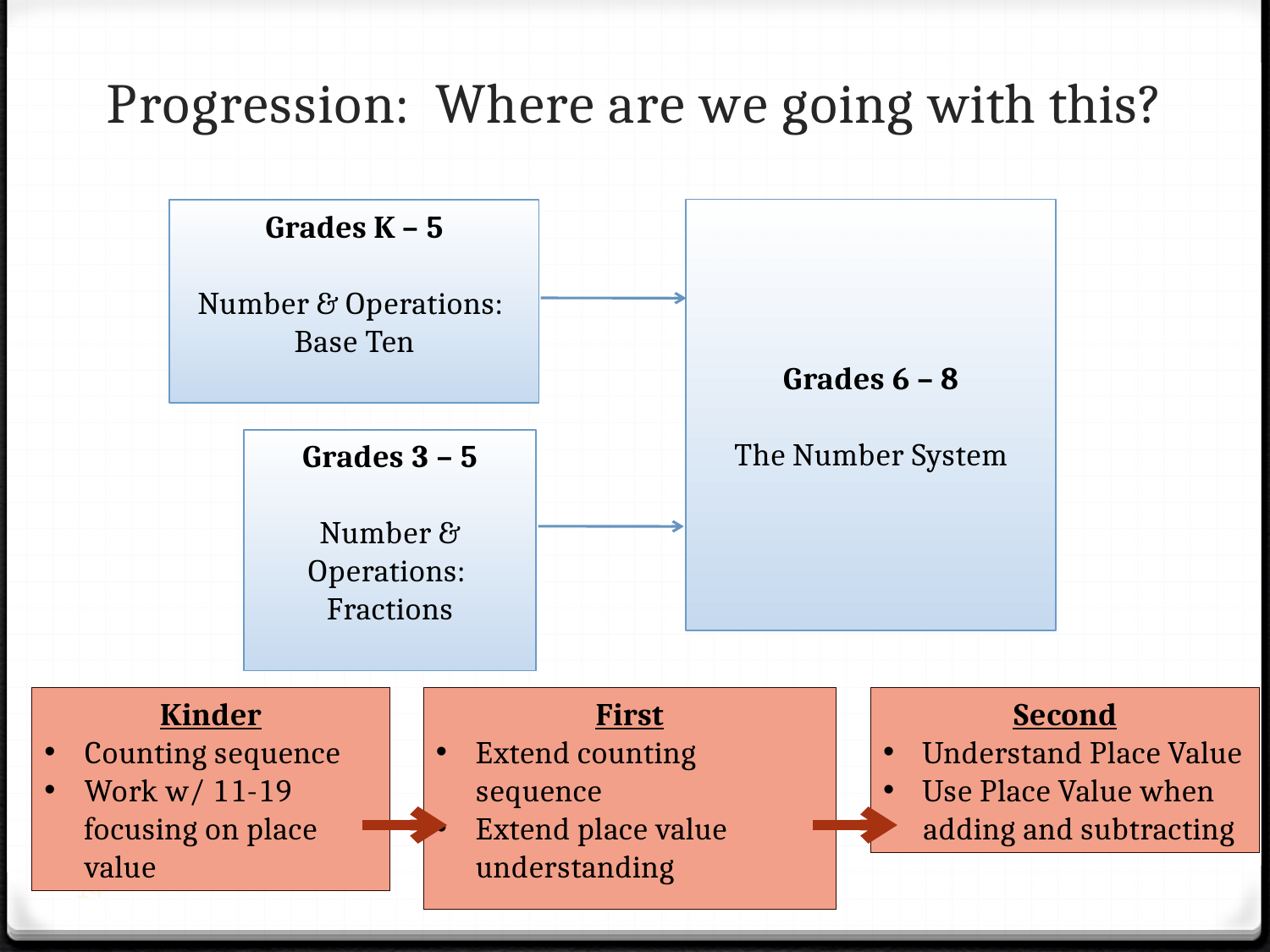

Progression:  Where are we going with this?

Grades 6 – 8

The Number System

Grades K – 5

Number & Operations:
Base Ten

Grades 3 – 5

Number & Operations:
Fractions

Kinder
Counting sequence
Work w/ 11-19 focusing on place value
First
Extend counting sequence
Extend place value understanding

Second
Understand Place Value
Use Place Value when adding and subtracting
14